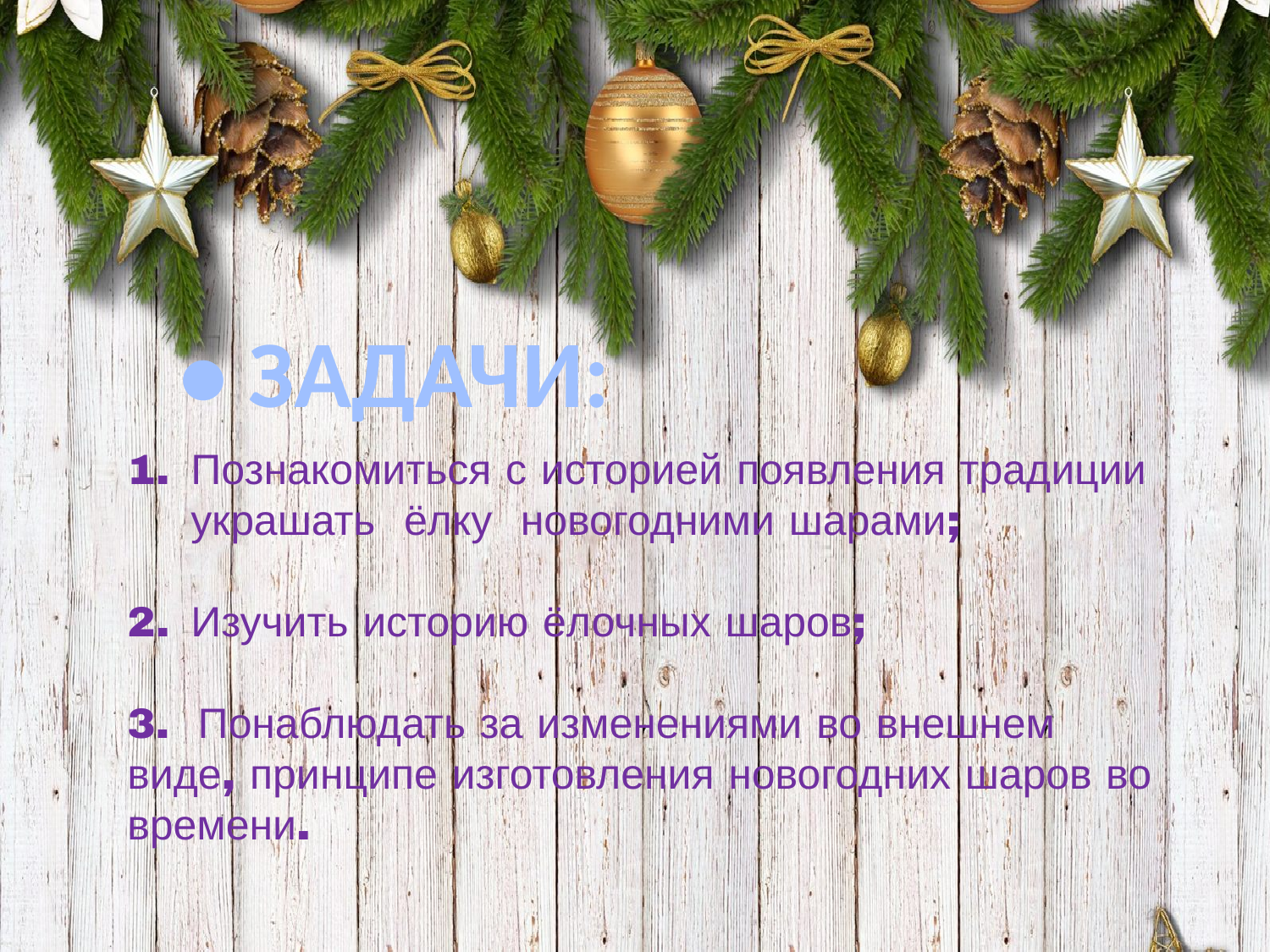

• ЗАДАЧИ:
Познакомиться с историей появления традиции украшать  ёлку  новогодними шарами;

Изучить историю ёлочных шаров;

3.  Понаблюдать за изменениями во внешнем виде, принципе изготовления новогодних шаров во времени.